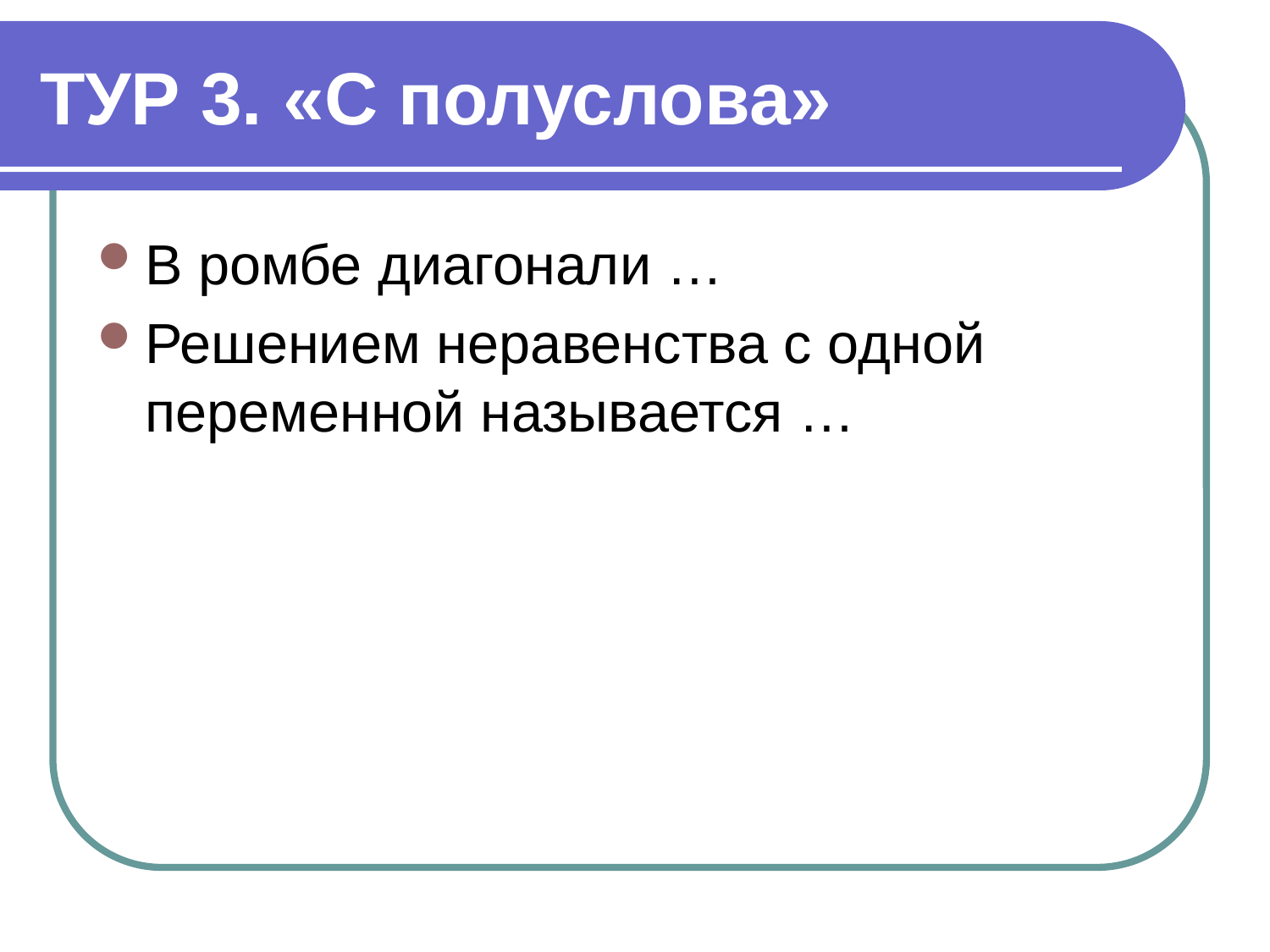

# ТУР 3. «С полуслова»
В ромбе диагонали …
Решением неравенства с одной переменной называется …